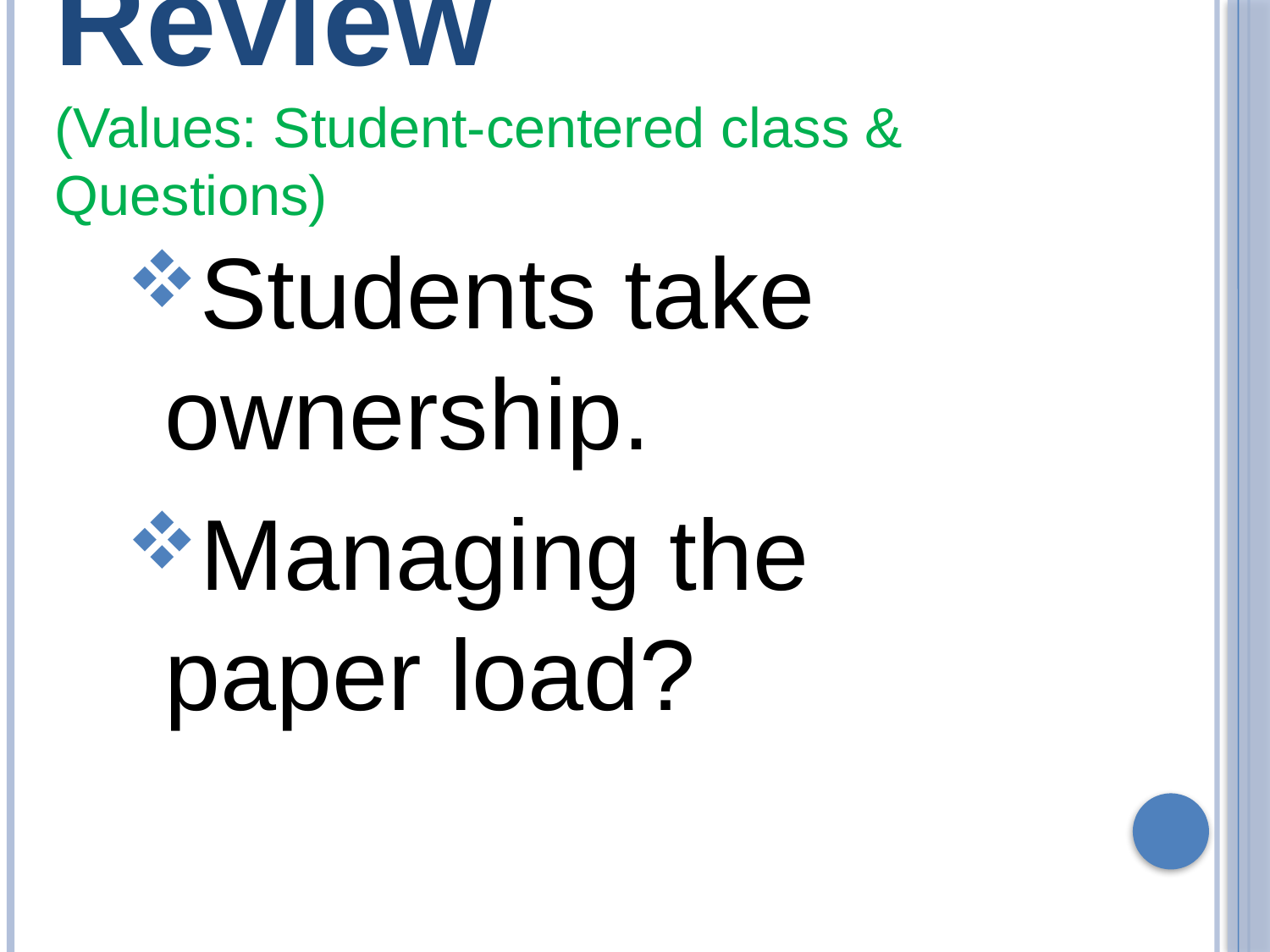

# Expert Peer Review (Values: Student-centered class & Questions)
Students take ownership.
Managing the paper load?